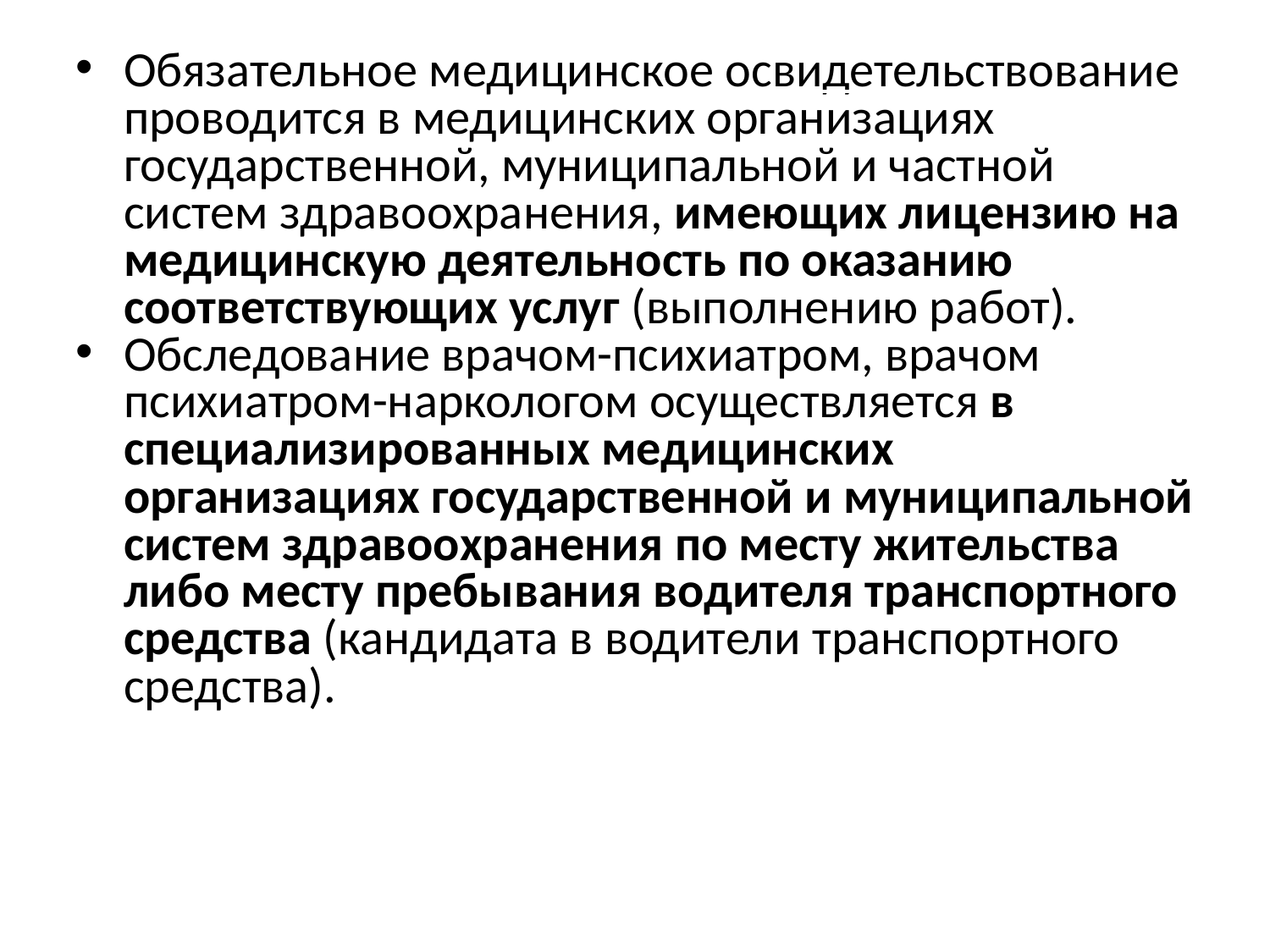

Обязательное медицинское освидетельствование проводится в медицинских организациях государственной, муниципальной и частной систем здравоохранения, имеющих лицензию на медицинскую деятельность по оказанию соответствующих услуг (выполнению работ).
Обследование врачом-психиатром, врачом психиатром-наркологом осуществляется в специализированных медицинских организациях государственной и муниципальной систем здравоохранения по месту жительства либо месту пребывания водителя транспортного средства (кандидата в водители транспортного средства).